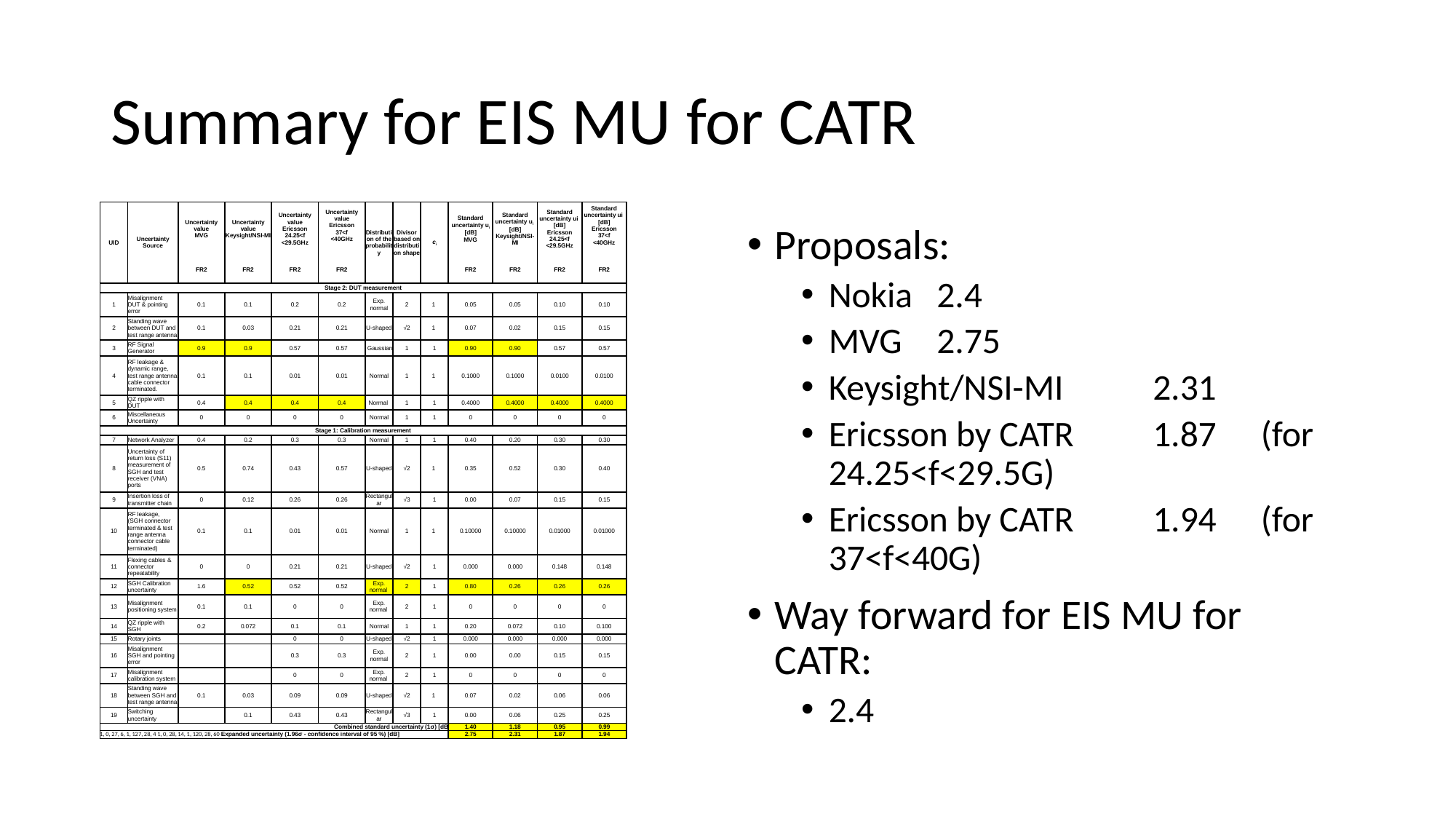

# Summary for EIS MU for CATR
| UID | Uncertainty Source | Uncertainty value MVG | Uncertainty value Keysight/NSI-MI | Uncertainty value Ericsson 24.25<f <29.5GHz | Uncertainty value Ericsson 37<f <40GHz | Distribution of the probability | Divisor based on distribution shape | ci | Standard uncertainty ui [dB] MVG | Standard uncertainty ui [dB] Keysight/NSI-MI | Standard uncertainty ui [dB] Ericsson 24.25<f <29.5GHz | Standard uncertainty ui [dB] Ericsson 37<f <40GHz |
| --- | --- | --- | --- | --- | --- | --- | --- | --- | --- | --- | --- | --- |
|  |  | FR2 | FR2 | FR2 | FR2 |  |  |  | FR2 | FR2 | FR2 | FR2 |
| Stage 2: DUT measurement |  |  |  |  |  |  |  |  |  |  |  |  |
| 1 | Misalignment DUT & pointing error | 0.1 | 0.1 | 0.2 | 0.2 | Exp. normal | 2 | 1 | 0.05 | 0.05 | 0.10 | 0.10 |
| 2 | Standing wave between DUT and test range antenna | 0.1 | 0.03 | 0.21 | 0.21 | U-shaped | √2 | 1 | 0.07 | 0.02 | 0.15 | 0.15 |
| 3 | RF Signal Generator | 0.9 | 0.9 | 0.57 | 0.57 | Gaussian | 1 | 1 | 0.90 | 0.90 | 0.57 | 0.57 |
| 4 | RF leakage & dynamic range, test range antenna cable connector terminated. | 0.1 | 0.1 | 0.01 | 0.01 | Normal | 1 | 1 | 0.1000 | 0.1000 | 0.0100 | 0.0100 |
| 5 | QZ ripple with DUT | 0.4 | 0.4 | 0.4 | 0.4 | Normal | 1 | 1 | 0.4000 | 0.4000 | 0.4000 | 0.4000 |
| 6 | Miscellaneous Uncertainty | 0 | 0 | 0 | 0 | Normal | 1 | 1 | 0 | 0 | 0 | 0 |
| Stage 1: Calibration measurement |  |  |  |  |  |  |  |  |  |  |  |  |
| 7 | Network Analyzer | 0.4 | 0.2 | 0.3 | 0.3 | Normal | 1 | 1 | 0.40 | 0.20 | 0.30 | 0.30 |
| 8 | Uncertainty of return loss (S11) measurement of SGH and test receiver (VNA) ports | 0.5 | 0.74 | 0.43 | 0.57 | U-shaped | √2 | 1 | 0.35 | 0.52 | 0.30 | 0.40 |
| 9 | Insertion loss of transmitter chain | 0 | 0.12 | 0.26 | 0.26 | Rectangular | √3 | 1 | 0.00 | 0.07 | 0.15 | 0.15 |
| 10 | RF leakage, (SGH connector terminated & test range antenna connector cable terminated) | 0.1 | 0.1 | 0.01 | 0.01 | Normal | 1 | 1 | 0.10000 | 0.10000 | 0.01000 | 0.01000 |
| 11 | Flexing cables & connector repeatability | 0 | 0 | 0.21 | 0.21 | U-shaped | √2 | 1 | 0.000 | 0.000 | 0.148 | 0.148 |
| 12 | SGH Calibration uncertainty | 1.6 | 0.52 | 0.52 | 0.52 | Exp. normal | 2 | 1 | 0.80 | 0.26 | 0.26 | 0.26 |
| 13 | Misalignment positioning system | 0.1 | 0.1 | 0 | 0 | Exp. normal | 2 | 1 | 0 | 0 | 0 | 0 |
| 14 | QZ ripple with SGH | 0.2 | 0.072 | 0.1 | 0.1 | Normal | 1 | 1 | 0.20 | 0.072 | 0.10 | 0.100 |
| 15 | Rotary joints |  |  | 0 | 0 | U-shaped | √2 | 1 | 0.000 | 0.000 | 0.000 | 0.000 |
| 16 | Misalignment SGH and pointing error |  |  | 0.3 | 0.3 | Exp. normal | 2 | 1 | 0.00 | 0.00 | 0.15 | 0.15 |
| 17 | Misalignment calibration system |  |  | 0 | 0 | Exp. normal | 2 | 1 | 0 | 0 | 0 | 0 |
| 18 | Standing wave between SGH and test range antenna | 0.1 | 0.03 | 0.09 | 0.09 | U-shaped | √2 | 1 | 0.07 | 0.02 | 0.06 | 0.06 |
| 19 | Switching uncertainty |  | 0.1 | 0.43 | 0.43 | Rectangular | √3 | 1 | 0.00 | 0.06 | 0.25 | 0.25 |
| Combined standard uncertainty (1σ) [dB |  |  |  |  |  |  |  |  | 1.40 | 1.18 | 0.95 | 0.99 |
| 1, 0, 27, 6, 1, 127, 28, 4 1, 0, 28, 14, 1, 120, 28, 60 Expanded uncertainty (1.96σ - confidence interval of 95 %) [dB] |  |  |  |  |  |  |  |  | 2.75 | 2.31 | 1.87 | 1.94 |
Proposals:
Nokia	2.4
MVG	2.75
Keysight/NSI-MI	2.31
Ericsson by CATR	1.87	(for 24.25<f<29.5G)
Ericsson by CATR	1.94	(for 37<f<40G)
Way forward for EIS MU for CATR:
2.4